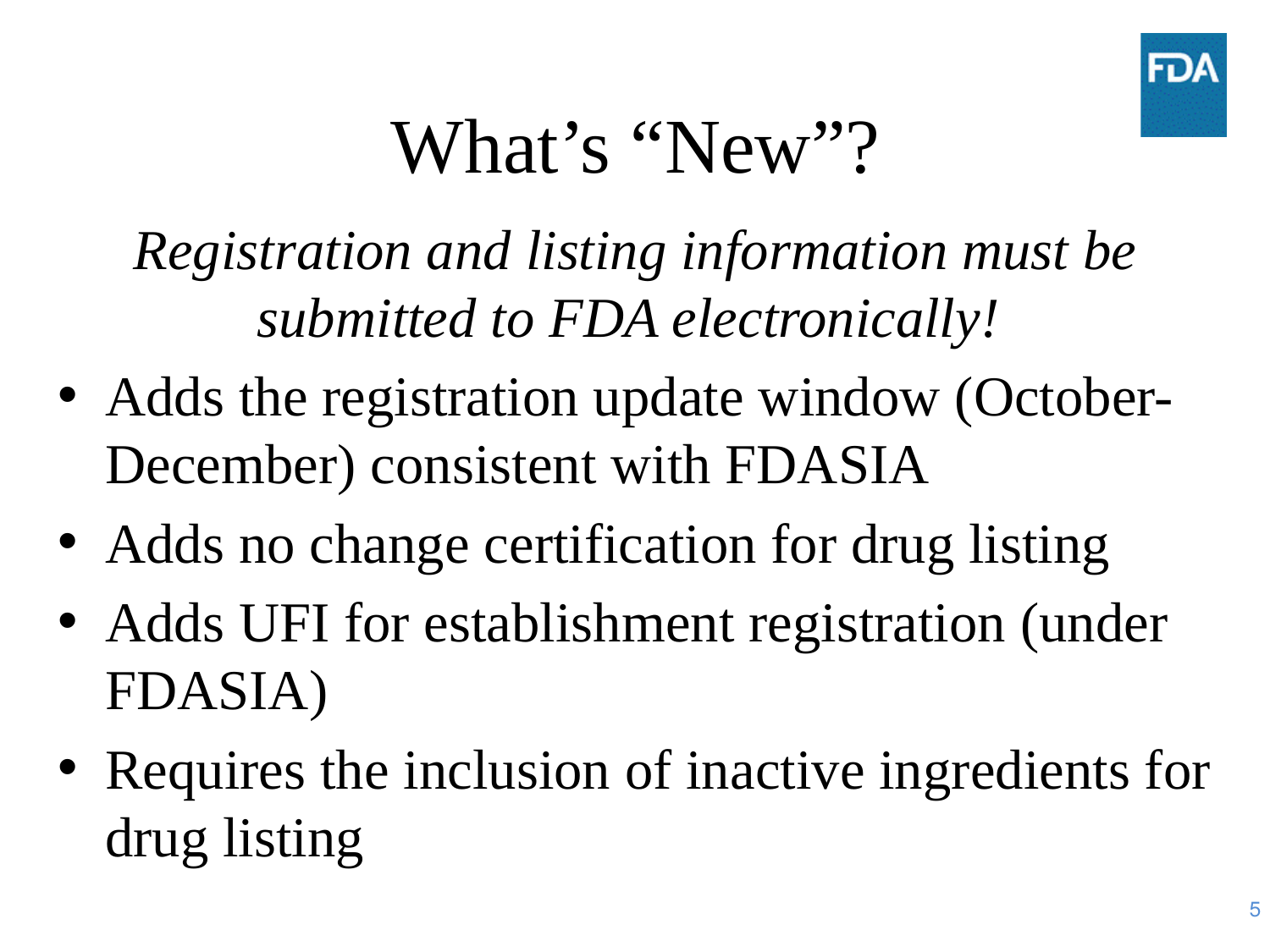

# What’s “New”?
Registration and listing information must be submitted to FDA electronically!
Adds the registration update window (October-December) consistent with FDASIA
Adds no change certification for drug listing
Adds UFI for establishment registration (under FDASIA)
Requires the inclusion of inactive ingredients for drug listing